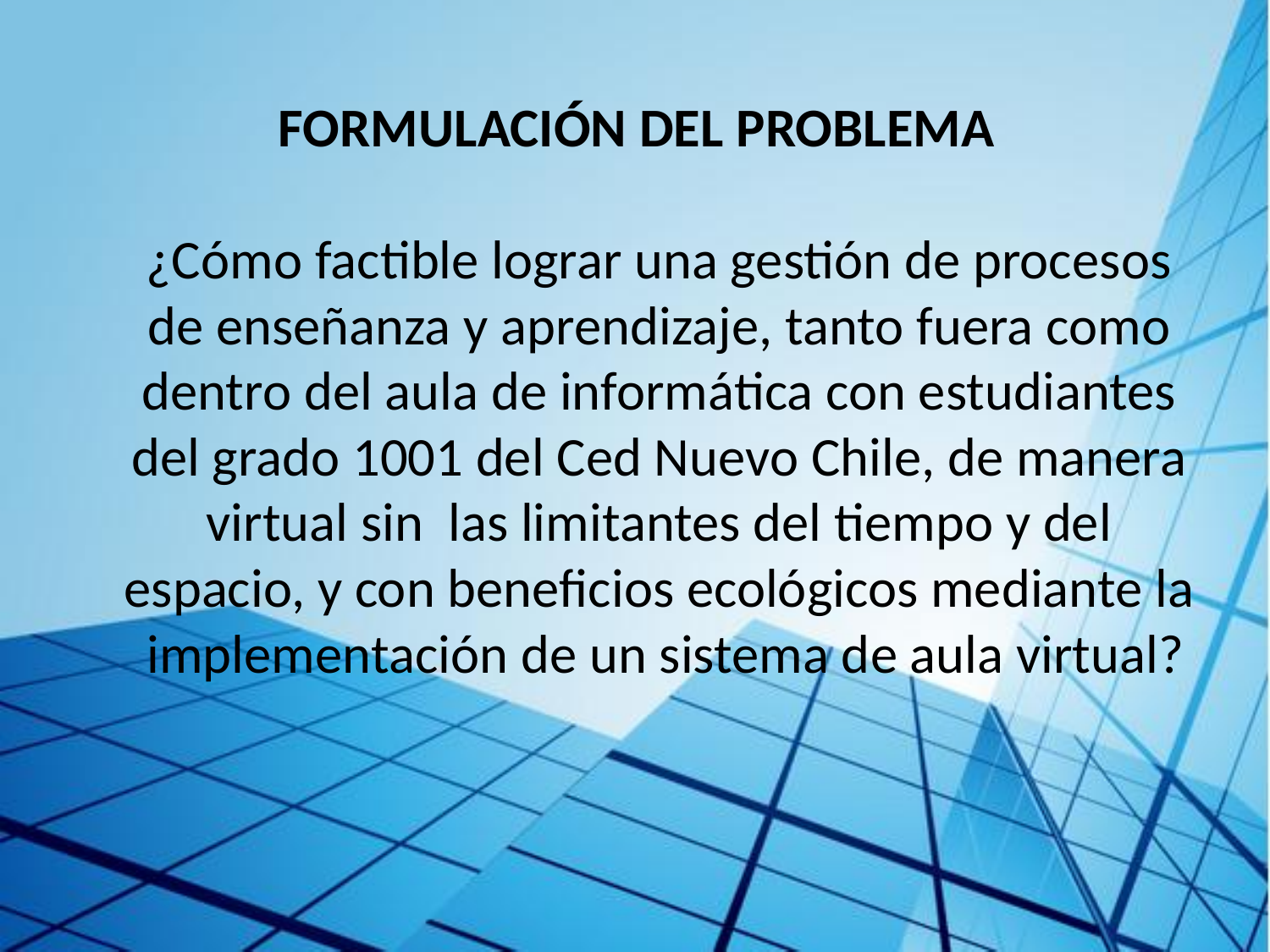

FORMULACIÓN DEL PROBLEMA
 
¿Cómo factible lograr una gestión de procesos de enseñanza y aprendizaje, tanto fuera como dentro del aula de informática con estudiantes del grado 1001 del Ced Nuevo Chile, de manera virtual sin  las limitantes del tiempo y del espacio, y con beneficios ecológicos mediante la  implementación de un sistema de aula virtual?